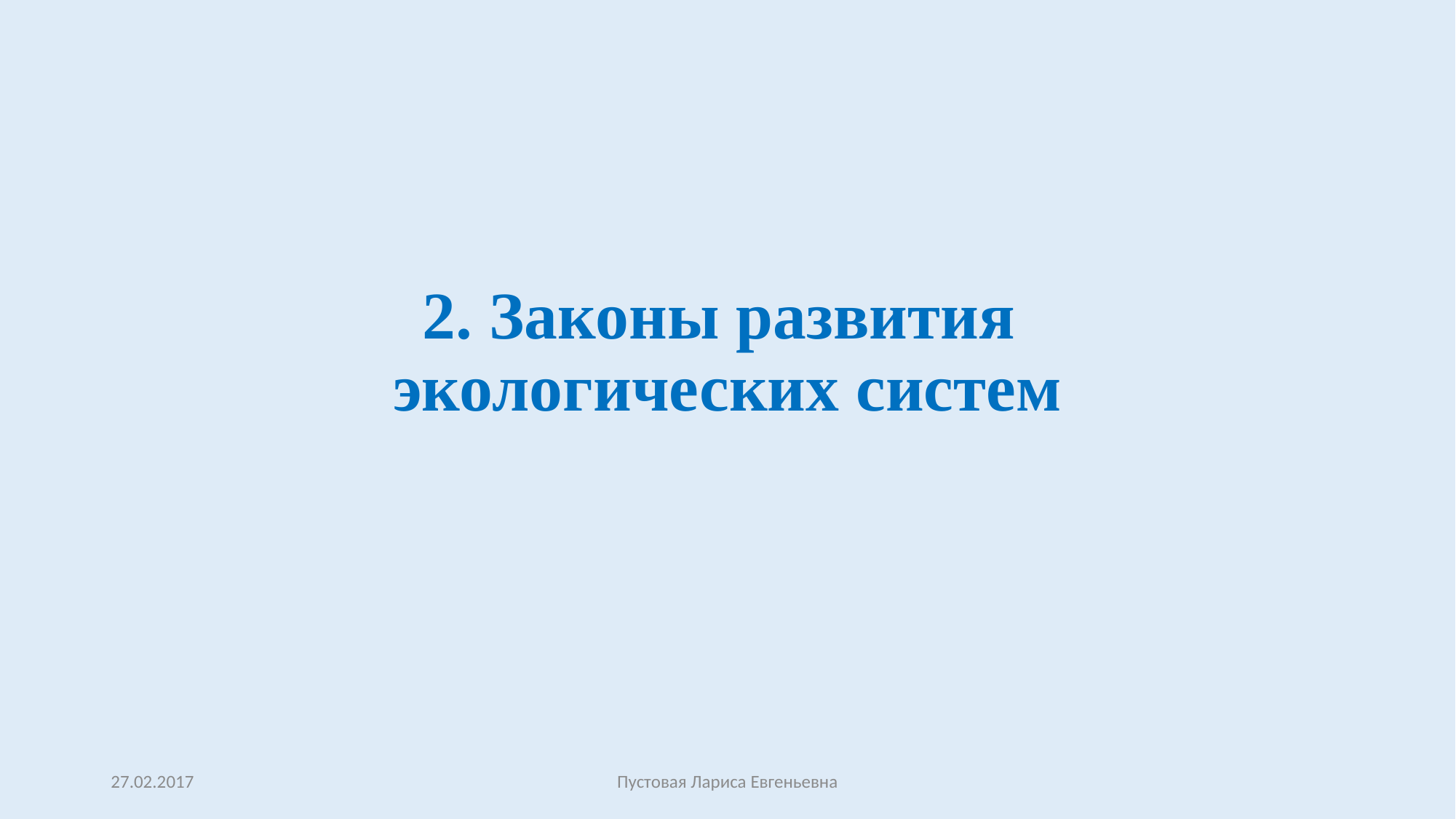

# 2. Законы развития экологических систем
27.02.2017
Пустовая Лариса Евгеньевна